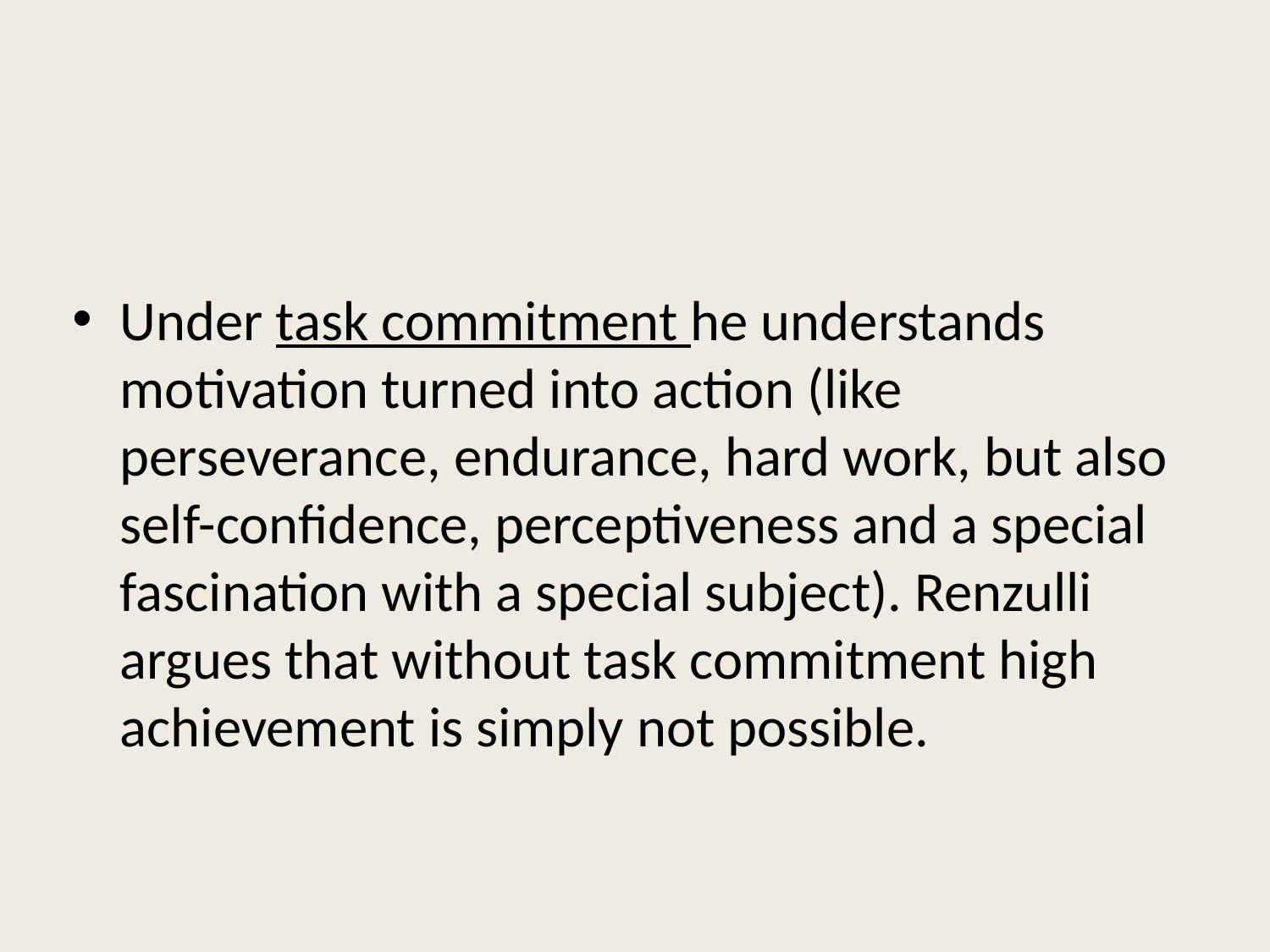

#
Under task commitment he understands motivation turned into action (like perseverance, endurance, hard work, but also self-confidence, perceptiveness and a special fascination with a special subject). Renzulli argues that without task commitment high achievement is simply not possible.